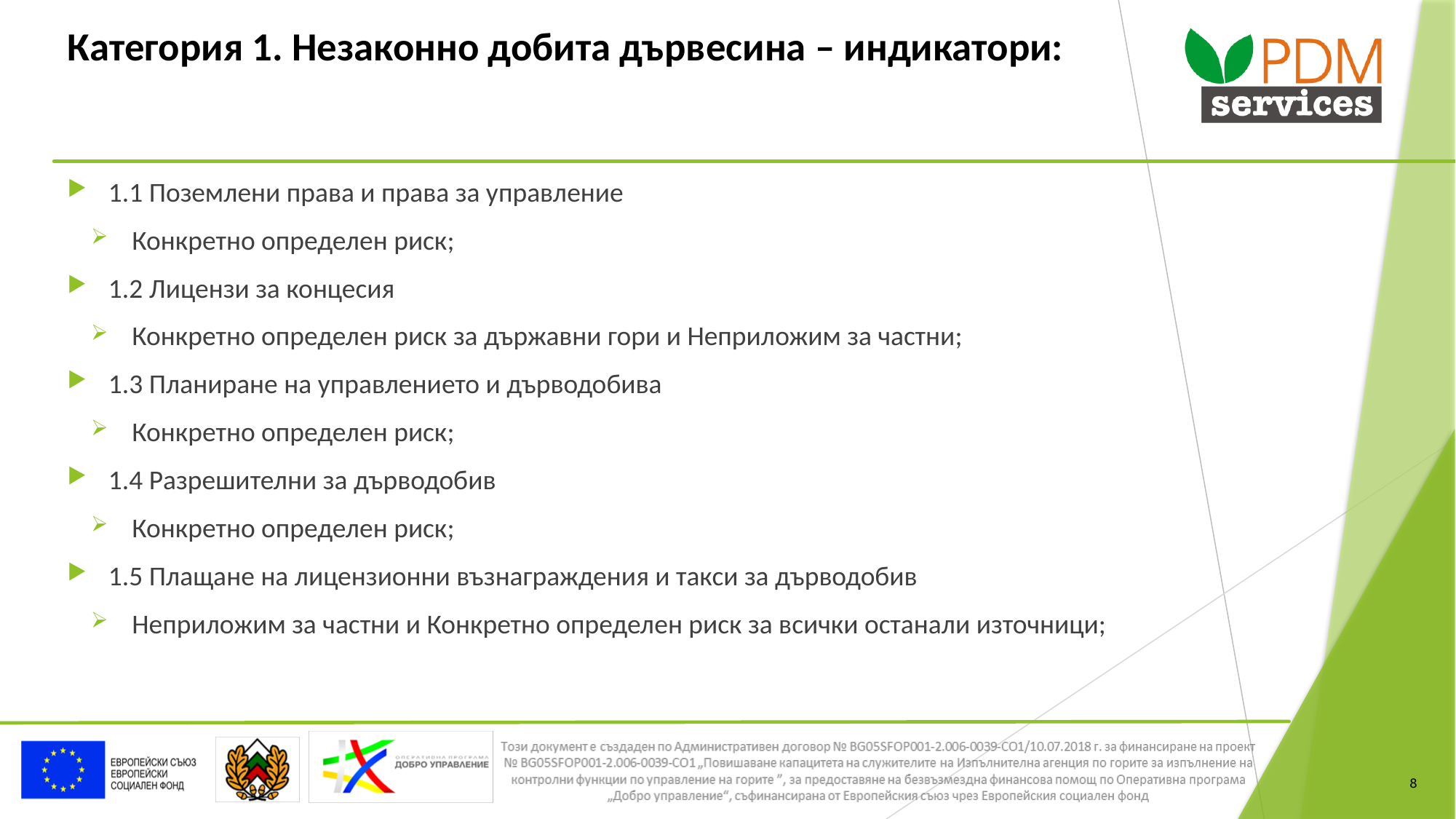

# Категория 1. Незаконно добита дървесина – индикатори:
1.1 Поземлени права и права за управление
Конкретно определен риск;
1.2 Лицензи за концесия
Конкретно определен риск за държавни гори и Неприложим за частни;
1.3 Планиране на управлението и дърводобива
Конкретно определен риск;
1.4 Разрешителни за дърводобив
Конкретно определен риск;
1.5 Плащане на лицензионни възнаграждения и такси за дърводобив
Неприложим за частни и Конкретно определен риск за всички останали източници;

8